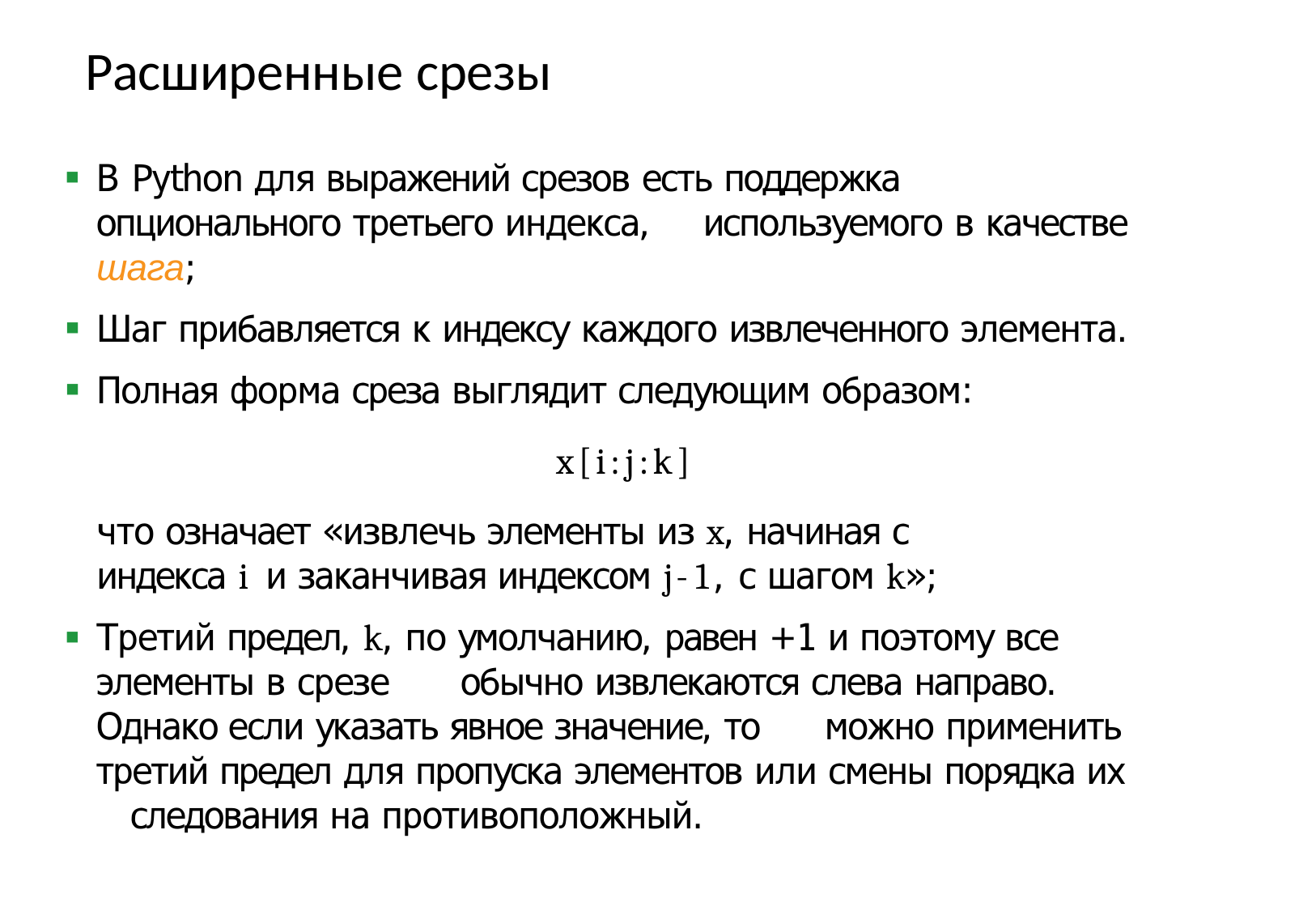

# Расширенные срезы
В Python для выражений срезов есть поддержка опционального третьего индекса, 	используемого в качестве шага;
Шаг прибавляется к индексу каждого извлеченного элемента.
Полная форма среза выглядит следующим образом:
x[i:j:k]
что означает «извлечь элементы из x, начиная с индекса i и заканчивая индексом j-1, с шагом k»;
Третий предел, k, по умолчанию, равен +1 и поэтому все элементы в срезе 	обычно извлекаются слева направо. Однако если указать явное значение, то 	можно применить третий предел для пропуска элементов или смены порядка их 	следования на противоположный.